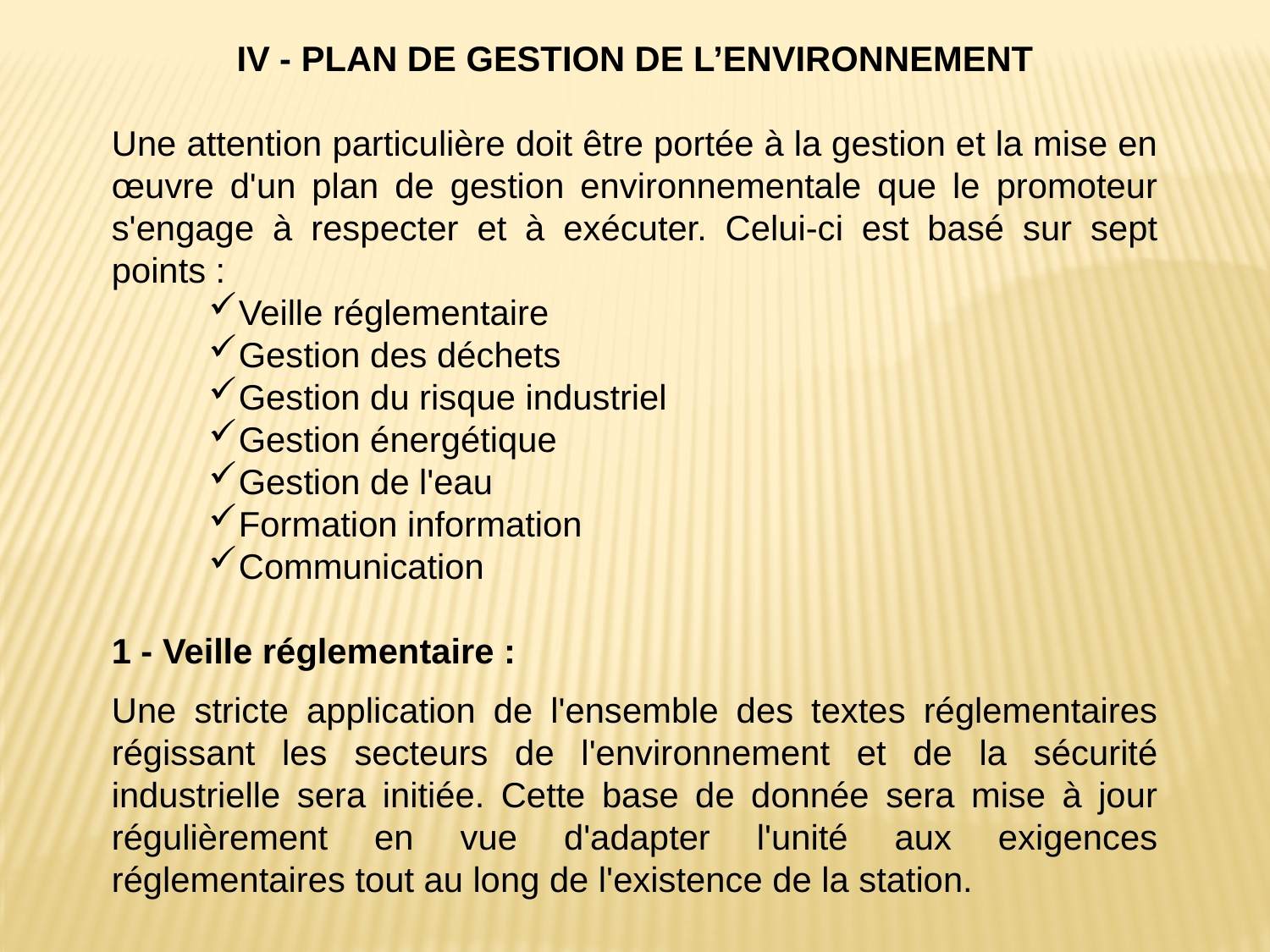

IV - PLAN DE GESTION DE L’ENVIRONNEMENT

Une attention particulière doit être portée à la gestion et la mise en œuvre d'un plan de gestion environnementale que le promoteur s'engage à respecter et à exécuter. Celui-ci est basé sur sept points :
Veille réglementaire
Gestion des déchets
Gestion du risque industriel
Gestion énergétique
Gestion de l'eau
Formation information
Communication

1 - Veille réglementaire :

Une stricte application de l'ensemble des textes réglementaires régissant les secteurs de l'environnement et de la sécurité industrielle sera initiée. Cette base de donnée sera mise à jour régulièrement en vue d'adapter l'unité aux exigences réglementaires tout au long de l'existence de la station.